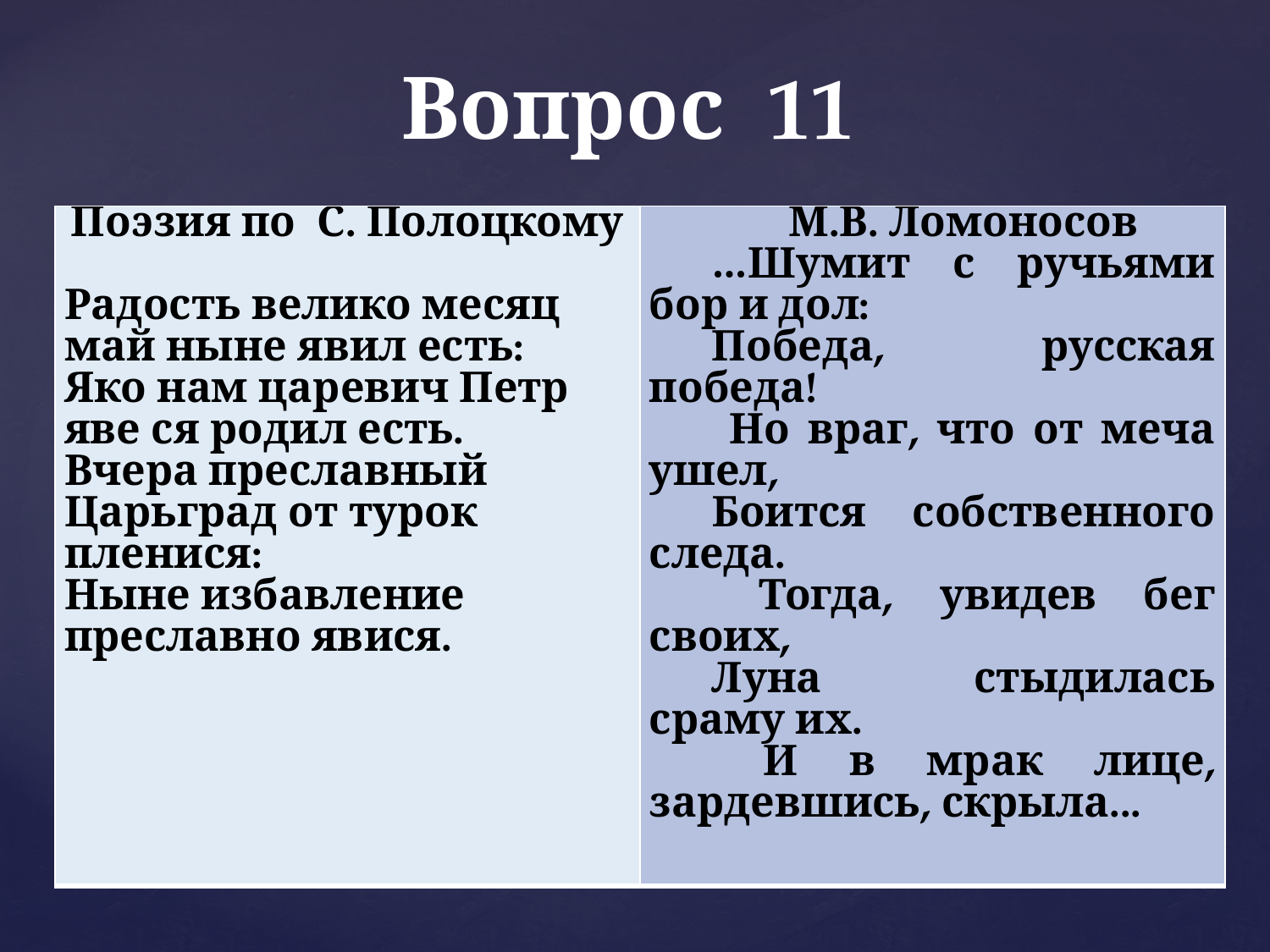

# Вопрос  11
| Поэзия по С. Полоцкому Радость велико месяц май ныне явил есть: Яко нам царевич Петр яве ся родил есть. Вчера преславный Царьград от турок пленися: Ныне избавление преславно явися. | М.В. Ломоносов …Шумит с ручьями бор и дол: Победа, русская победа! Но враг, что от меча ушел, Боится собственного следа. Тогда, увидев бег своих, Луна стыдилась сраму их. И в мрак лице, зардевшись, скрыла... |
| --- | --- |
За какое открытие Белинский назвал Ломоносова  «Петром Первым российской поэзии».